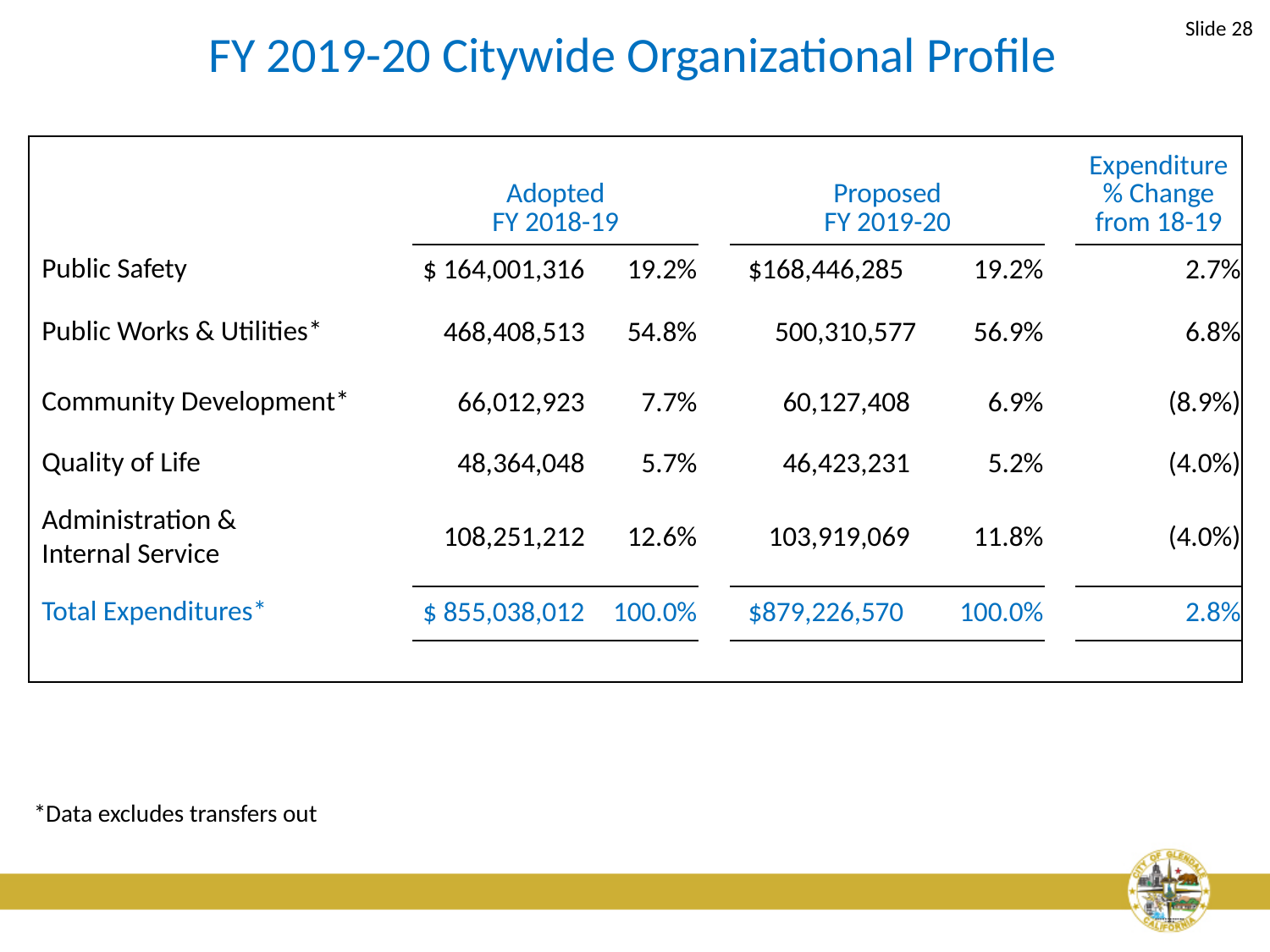

Slide 28
FY 2019-20 Citywide Organizational Profile
|  | Adopted FY 2018-19 |  |  | Proposed FY 2019-20 |  |  | Expenditure% Change from 18-19 |
| --- | --- | --- | --- | --- | --- | --- | --- |
| Public Safety | $ 164,001,316 | 19.2% |  | $168,446,285 | 19.2% |  | 2.7% |
| Public Works & Utilities\* | 468,408,513 | 54.8% |  | 500,310,577 | 56.9% |  | 6.8% |
| Community Development\* | 66,012,923 | 7.7% |  | 60,127,408 | 6.9% |  | (8.9%) |
| Quality of Life | 48,364,048 | 5.7% |  | 46,423,231 | 5.2% |  | (4.0%) |
| Administration & Internal Service | 108,251,212 | 12.6% |  | 103,919,069 | 11.8% |  | (4.0%) |
| Total Expenditures\* | $ 855,038,012 | 100.0% |  | $879,226,570 | 100.0% |  | 2.8% |
|  |  |  |  |  |  |  |  |
*Data excludes transfers out